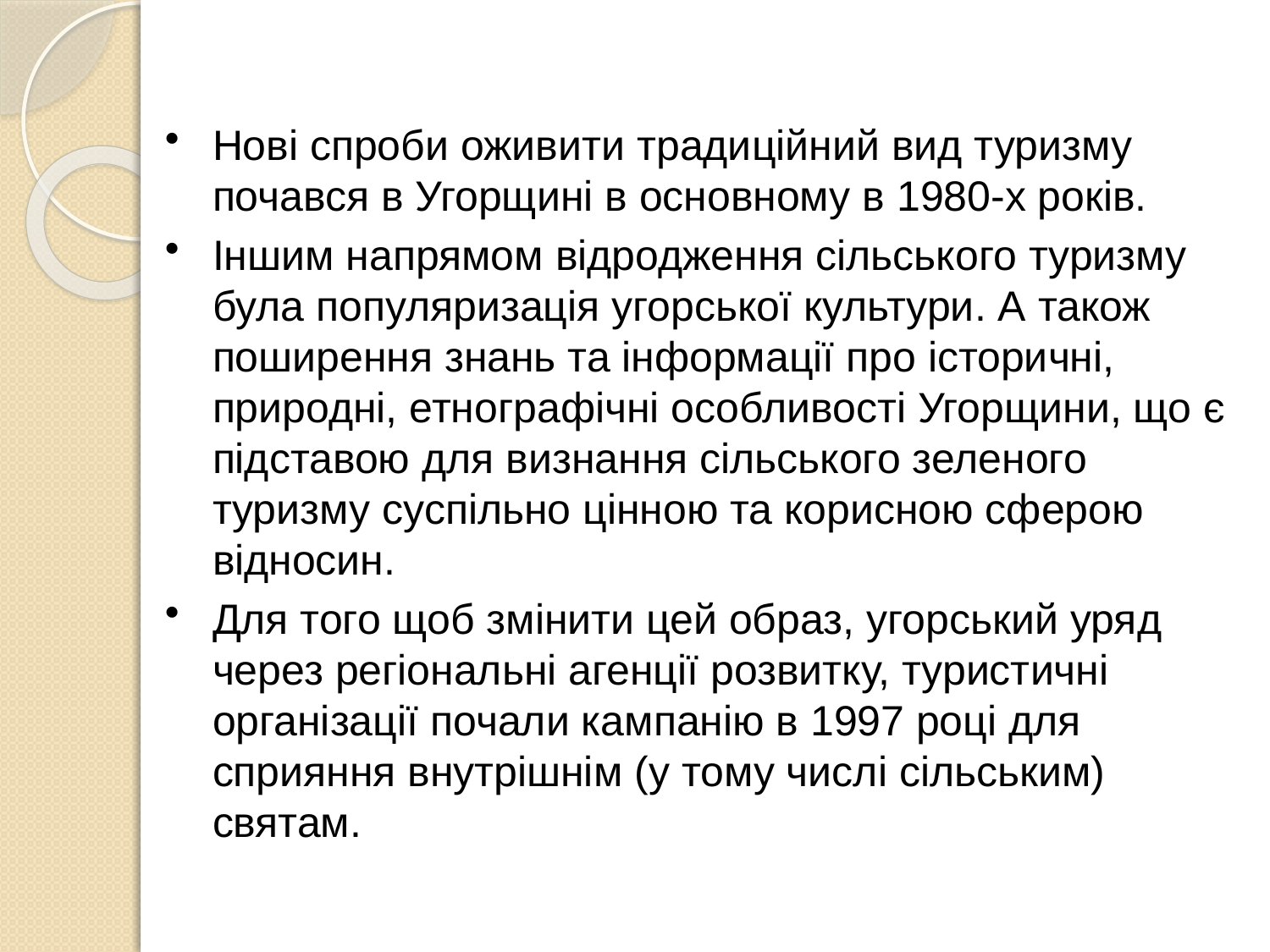

# Нові спроби оживити традиційний вид туризму почався в Угорщині в основному в 1980-х років.
Іншим напрямом відродження сільського туризму була популяризація угорської культури. А також поширення знань та інформації про історичні, природні, етнографічні особливості Угорщини, що є підставою для визнання сільського зеленого туризму суспільно цінною та корисною сферою відносин.
Для того щоб змінити цей образ, угорський уряд через регіональні агенції розвитку, туристичні організації почали кампанію в 1997 році для сприяння внутрішнім (у тому числі сільським) святам.